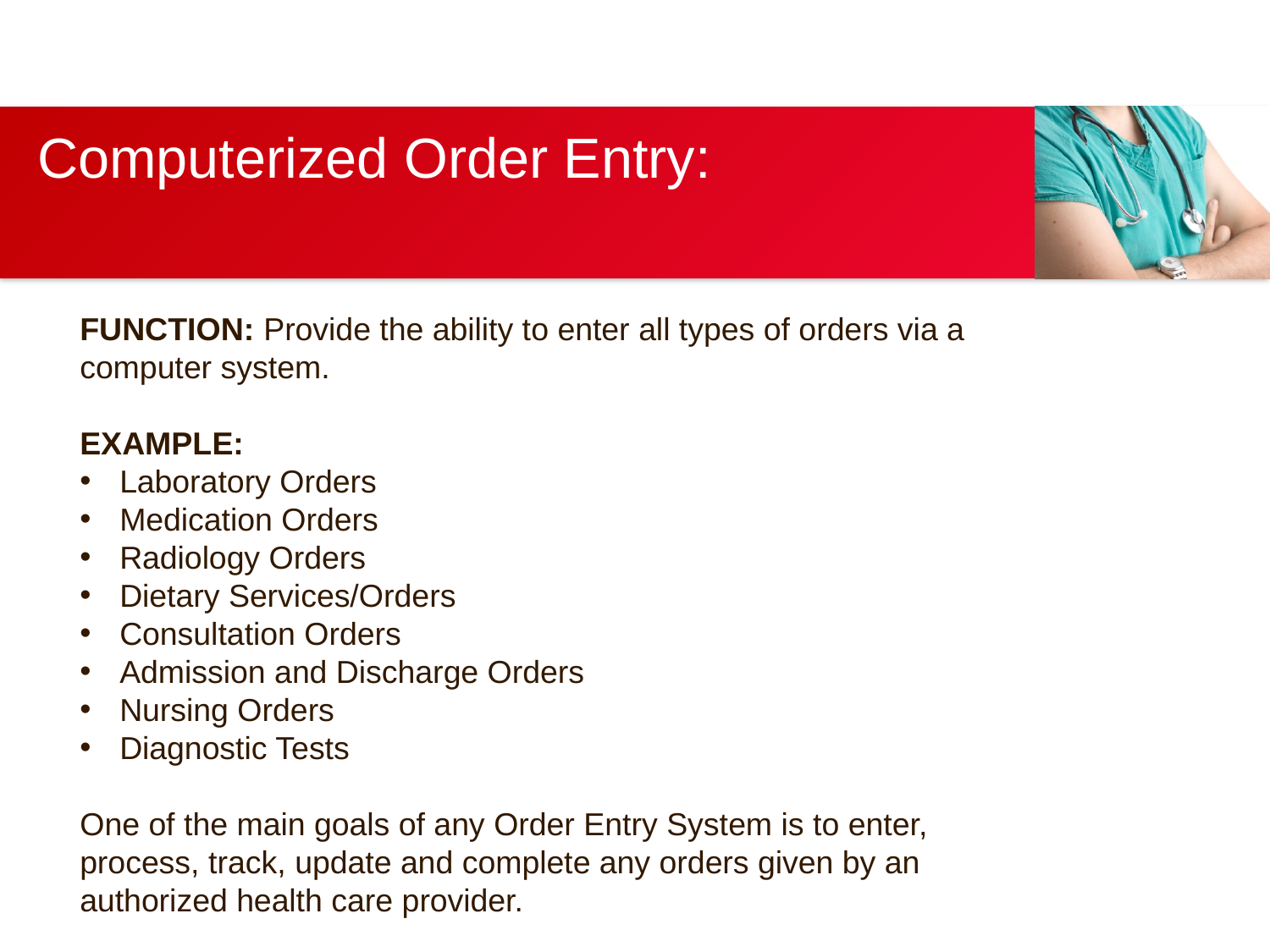

# Computerized Order Entry:
FUNCTION: Provide the ability to enter all types of orders via a computer system.

EXAMPLE:
Laboratory Orders
Medication Orders
Radiology Orders
Dietary Services/Orders
Consultation Orders
Admission and Discharge Orders
Nursing Orders
Diagnostic Tests

One of the main goals of any Order Entry System is to enter, process, track, update and complete any orders given by an authorized health care provider.
This is an example text. Go ahead and replace it with your own text. This is an example text. Go ahead and replace it with your own text.
This is an example text. Go ahead and replace it with your own text.
This is an example text. Go ahead and replace it with your own text.